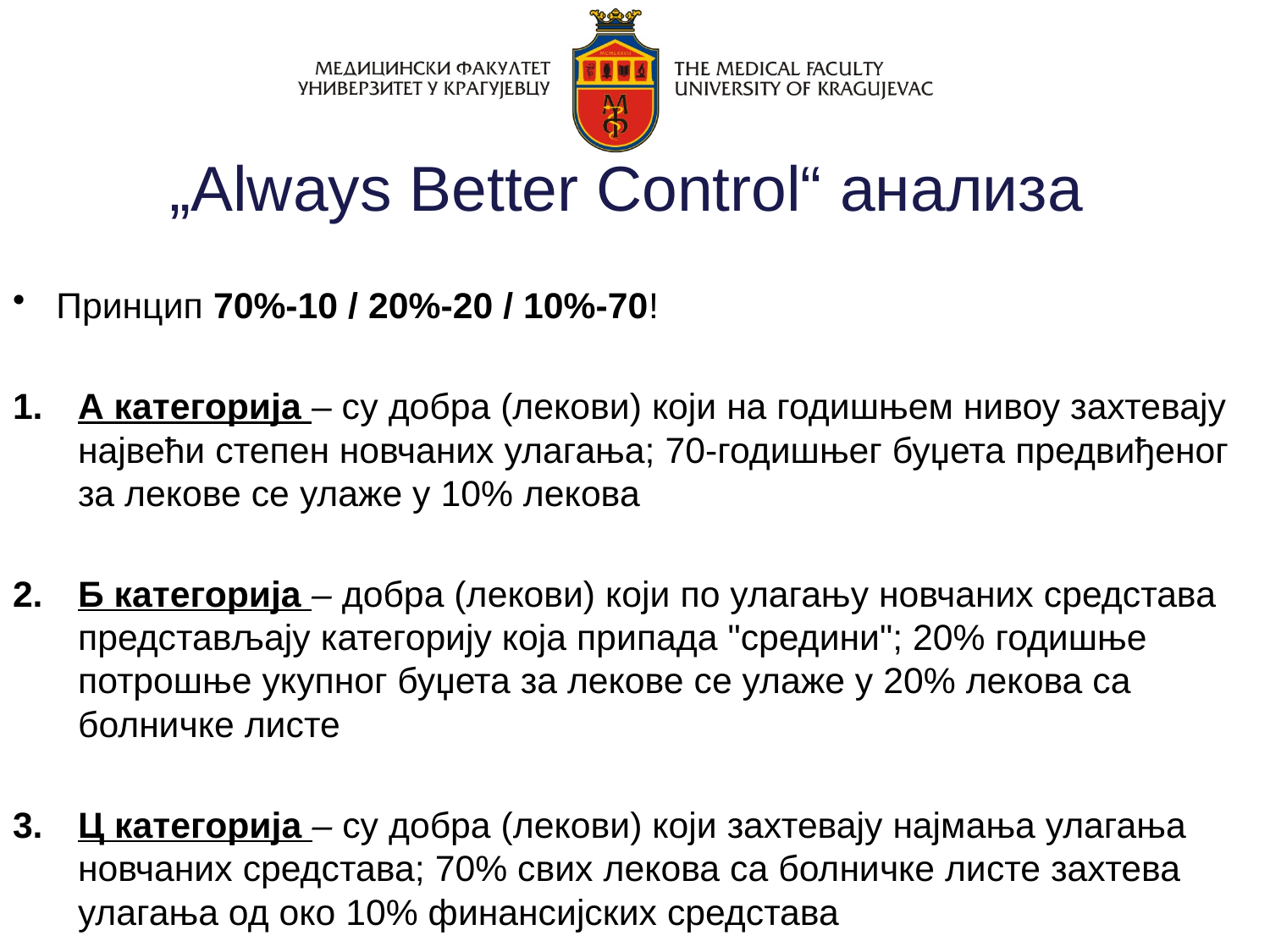

# „Always Better Control“ анализа
Принцип 70%-10 / 20%-20 / 10%-70!

А категорија – су добра (лекови) који на годишњем нивоу захтевају највећи степен новчаних улагања; 70-годишњег буџета предвиђеног за лекове се улаже у 10% лекова

Б категорија – добра (лекови) који по улагању новчаних средстава представљају категорију која припада "средини"; 20% годишње потрошње укупног буџета за лекове се улаже у 20% лекова са болничке листе

Ц категорија – су добра (лекови) који захтевају најмања улагања новчаних средстава; 70% свих лекова са болничке листе захтева улагања од око 10% финансијских средстава